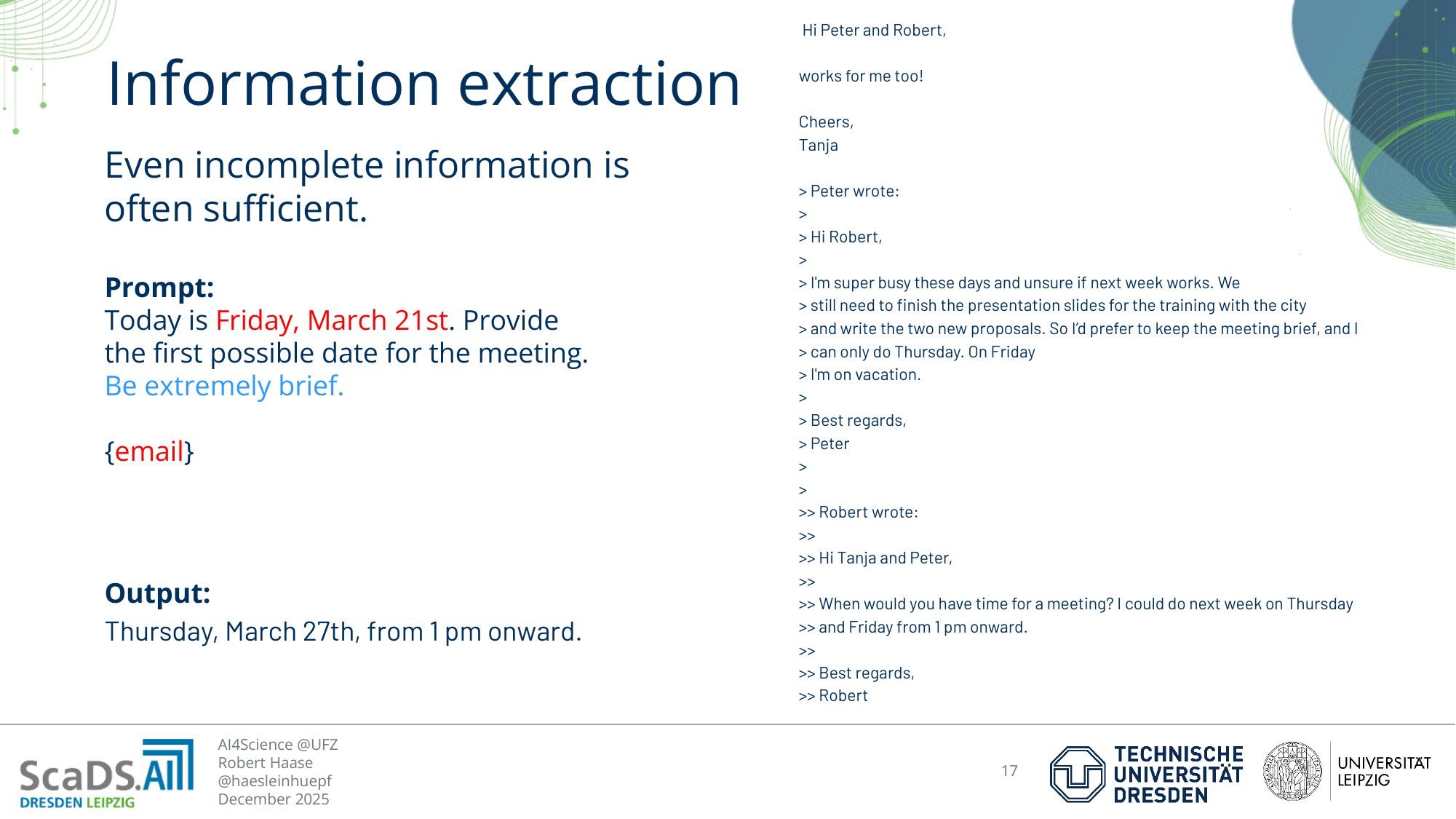

Hi Peter and Robert,

works for me too!

Cheers,
Tanja

> Peter wrote:
>
> Hi Robert,
>
> I'm super busy these days and unsure if next week works. We
> still need to finish the presentation slides for the training with the city
> and write the two new proposals. So I’d prefer to keep the meeting brief, and I
> can only do Thursday. On Friday
> I'm on vacation.
>
> Best regards,
> Peter
>
>
>> Robert wrote:
>>
>> Hi Tanja and Peter,
>>
>> When would you have time for a meeting? I could do next week on Thursday
>> and Friday from 1 pm onward.
>>
>> Best regards,
>> Robert
# Information extraction
Even incomplete information is often sufficient.
Prompt:
Today is Friday, March 21st. Provide the first possible date for the meeting.
Be extremely brief.

{email}
Output:
Thursday, March 27th, from 1 pm onward.